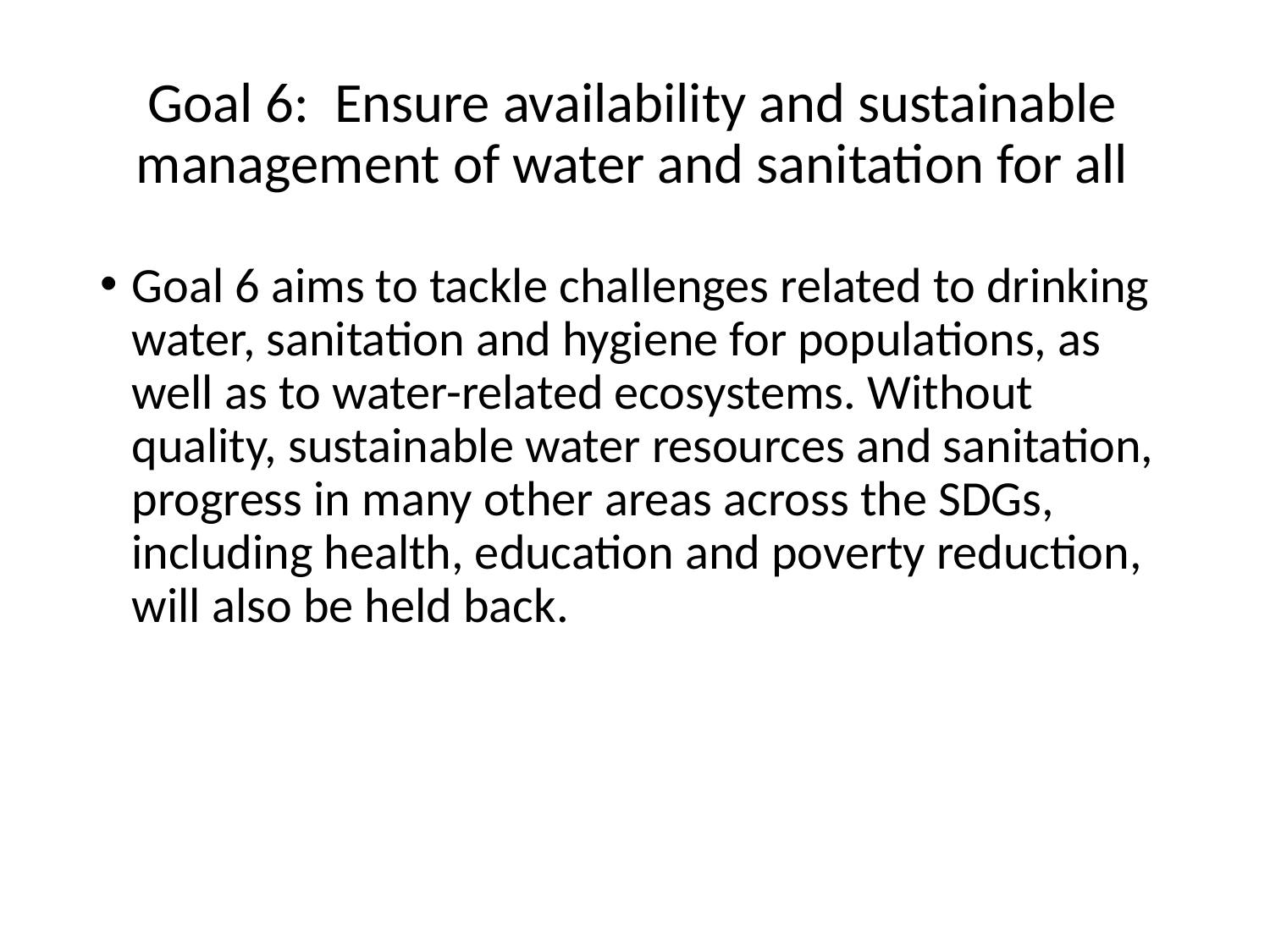

# Goal 6:  Ensure availability and sustainable management of water and sanitation for all
Goal 6 aims to tackle challenges related to drinking water, sanitation and hygiene for populations, as well as to water-related ecosystems. Without quality, sustainable water resources and sanitation, progress in many other areas across the SDGs, including health, education and poverty reduction, will also be held back.